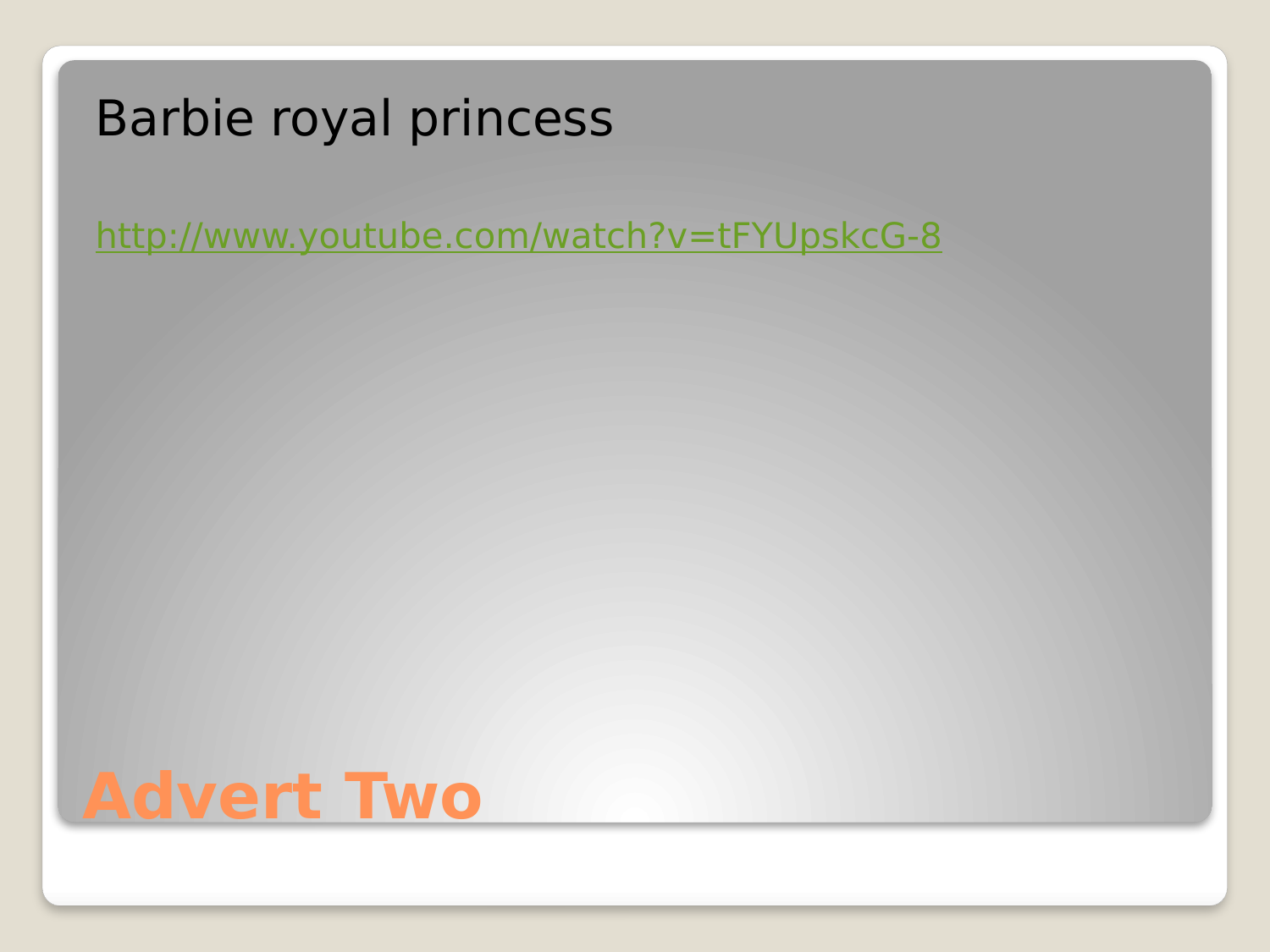

Barbie royal princess

http://www.youtube.com/watch?v=tFYUpskcG-8

# Advert Two